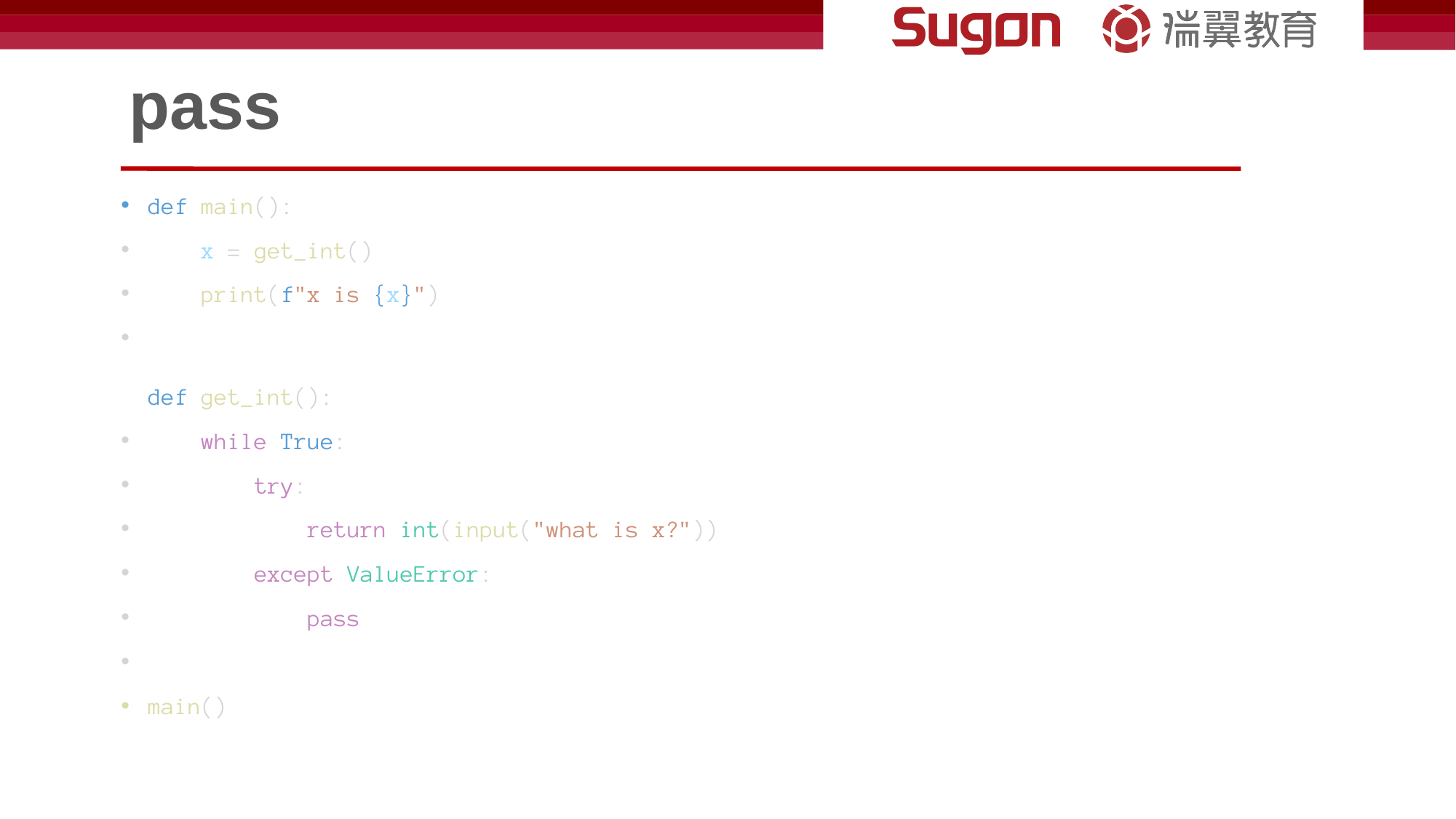

# pass
def main():
    x = get_int()
    print(f"x is {x}")
def get_int():
    while True:
        try:
            return int(input("what is x?"))
        except ValueError:
            pass

main()